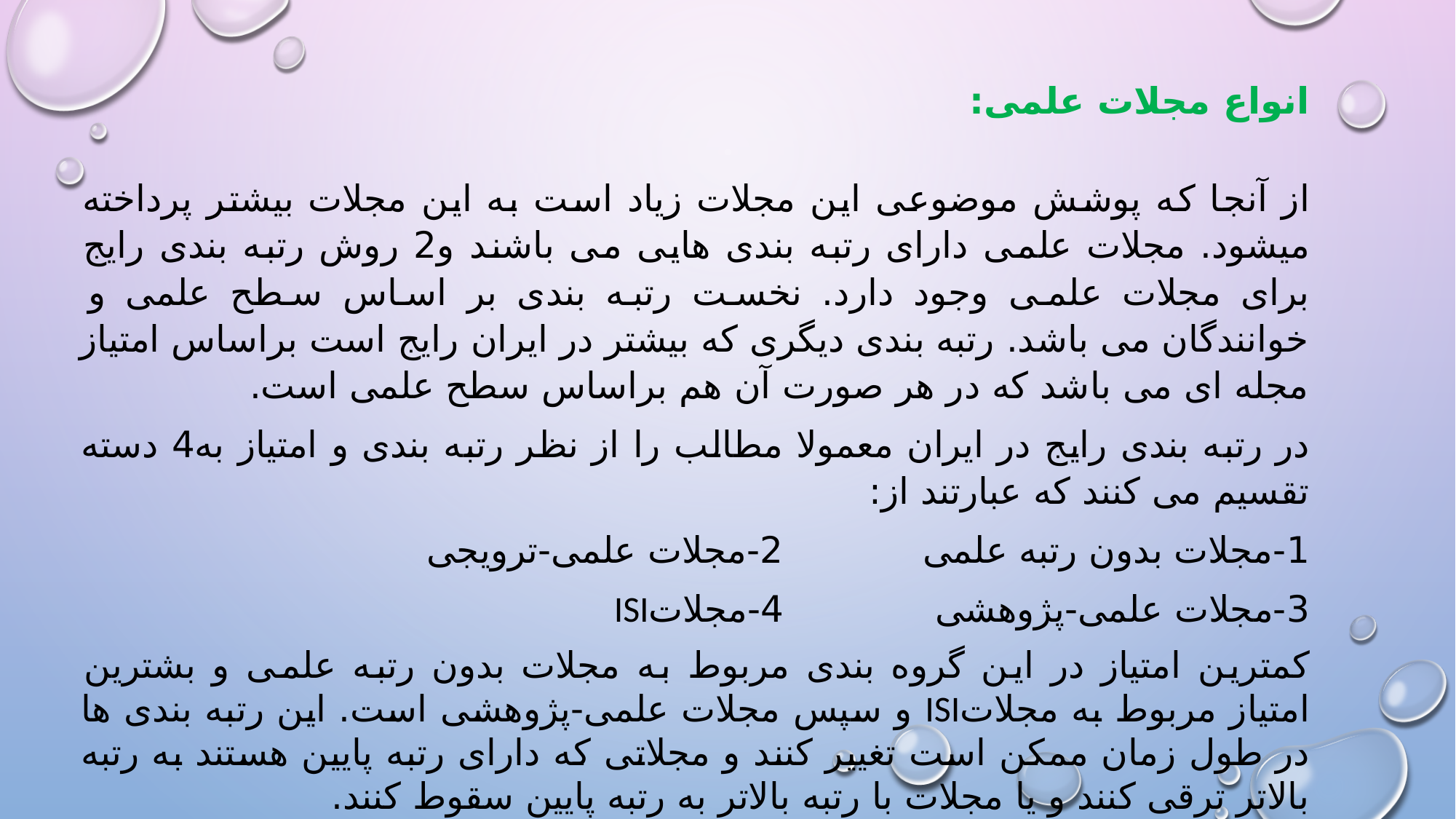

انواع مجلات علمی:

از آنجا که پوشش موضوعی این مجلات زیاد است به این مجلات بیشتر پرداخته میشود. مجلات علمی دارای رتبه بندی هایی می باشند و2 روش رتبه بندی رایج برای مجلات علمی وجود دارد. نخست رتبه بندی بر اساس سطح علمی و خوانندگان می باشد. رتبه بندی دیگری که بیشتر در ایران رایج است براساس امتیاز مجله ای می باشد که در هر صورت آن هم براساس سطح علمی است.
در رتبه بندی رایج در ایران معمولا مطالب را از نظر رتبه بندی و امتیاز به4 دسته تقسیم می کنند که عبارتند از:
1-مجلات بدون رتبه علمی            2-مجلات علمی-ترویجی
3-مجلات علمی-پژوهشی             4-مجلاتISI
کمترین امتیاز در این گروه بندی مربوط به مجلات بدون رتبه علمی و بشترین امتیاز مربوط به مجلاتISI و سپس مجلات علمی-پژوهشی است. این رتبه بندی ها در طول زمان ممکن است تغییر کنند و مجلاتی که دارای رتبه پایین هستند به رتبه بالاتر ترقی کنند و یا مجلات با رتبه بالاتر به رتبه پایین سقوط کنند.